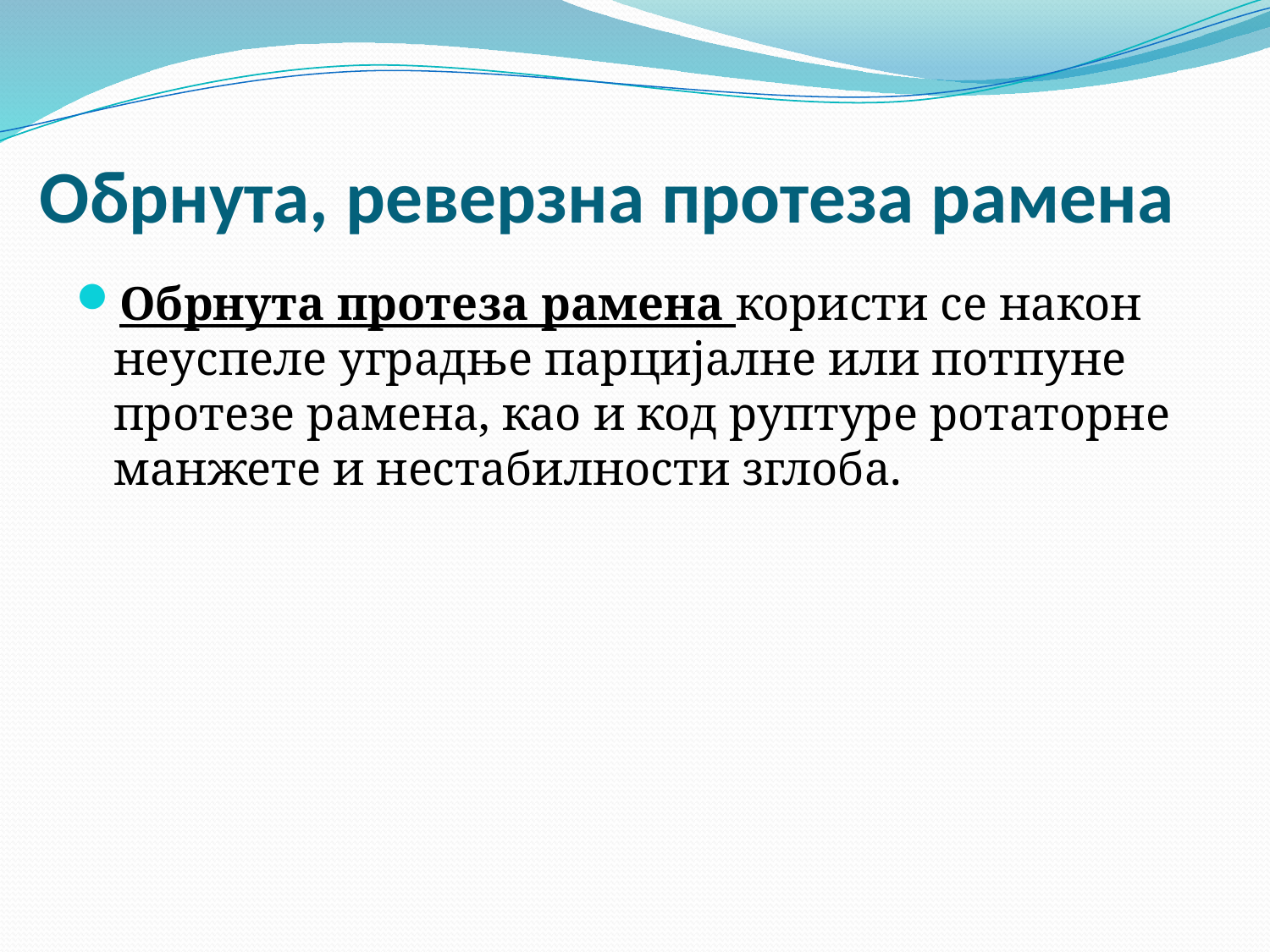

# Обрнута, реверзна протеза рамена
Обрнута протеза рамена користи се након неуспеле уградње парцијалне или потпуне протезе рамена, као и код руптуре ротаторне манжете и нестабилности зглоба.